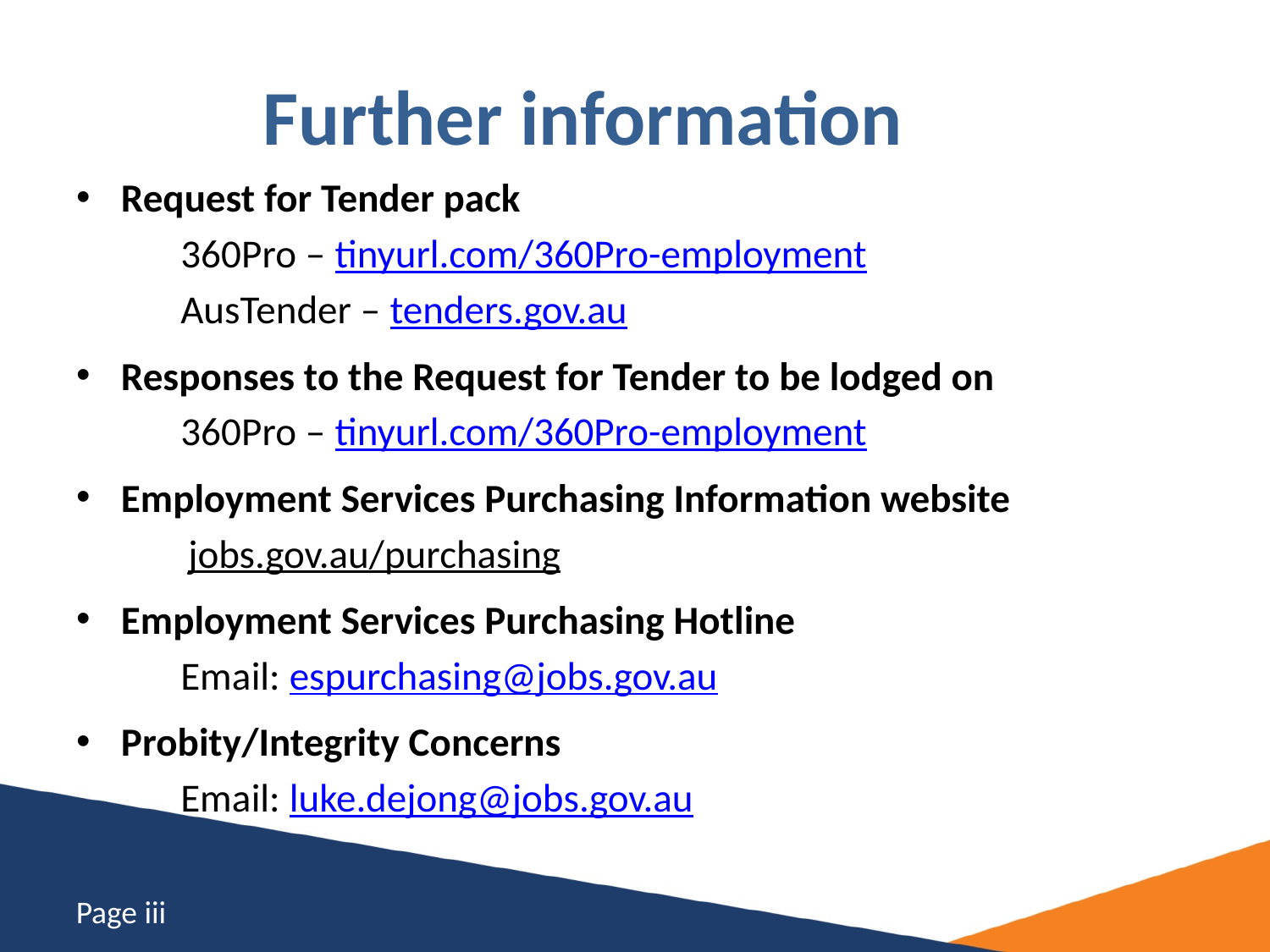

# Further information
Request for Tender pack
360Pro – tinyurl.com/360Pro-employment
AusTender – tenders.gov.au
Responses to the Request for Tender to be lodged on
360Pro – tinyurl.com/360Pro-employment
Employment Services Purchasing Information website
jobs.gov.au/purchasing
Employment Services Purchasing Hotline
Email: espurchasing@jobs.gov.au
Probity/Integrity Concerns
Email: luke.dejong@jobs.gov.au
Page iii